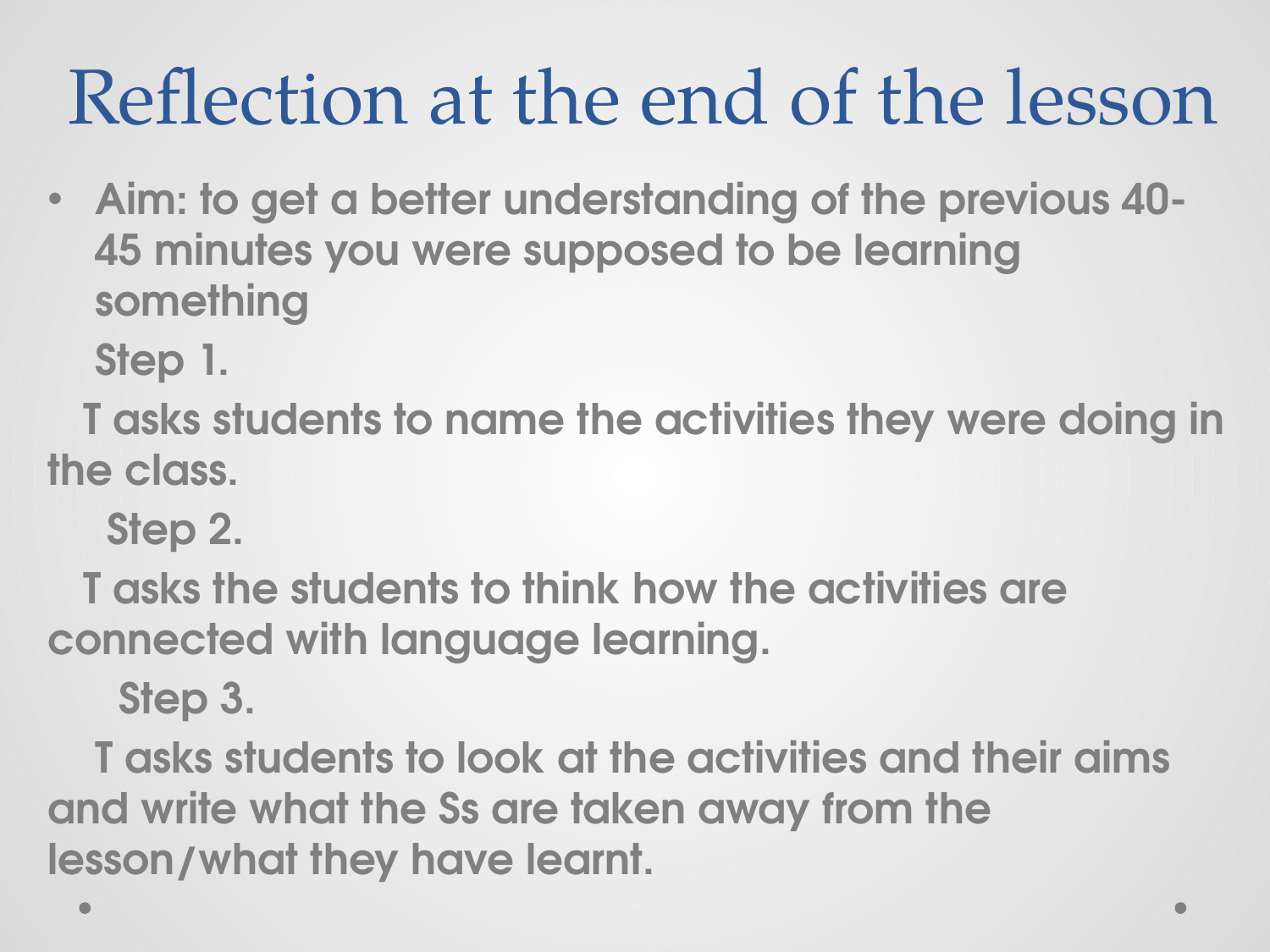

# Reflection at the end of the lesson
Aim: to get a better understanding of the previous 40-45 minutes you were supposed to be learning something
    Step 1.
   T asks students to name the activities they were doing in the class.
     Step 2.
   T asks the students to think how the activities are connected with language learning.
      Step 3.
    T asks students to look at the activities and their aims and write what the Ss are taken away from the lesson/what they have learnt.